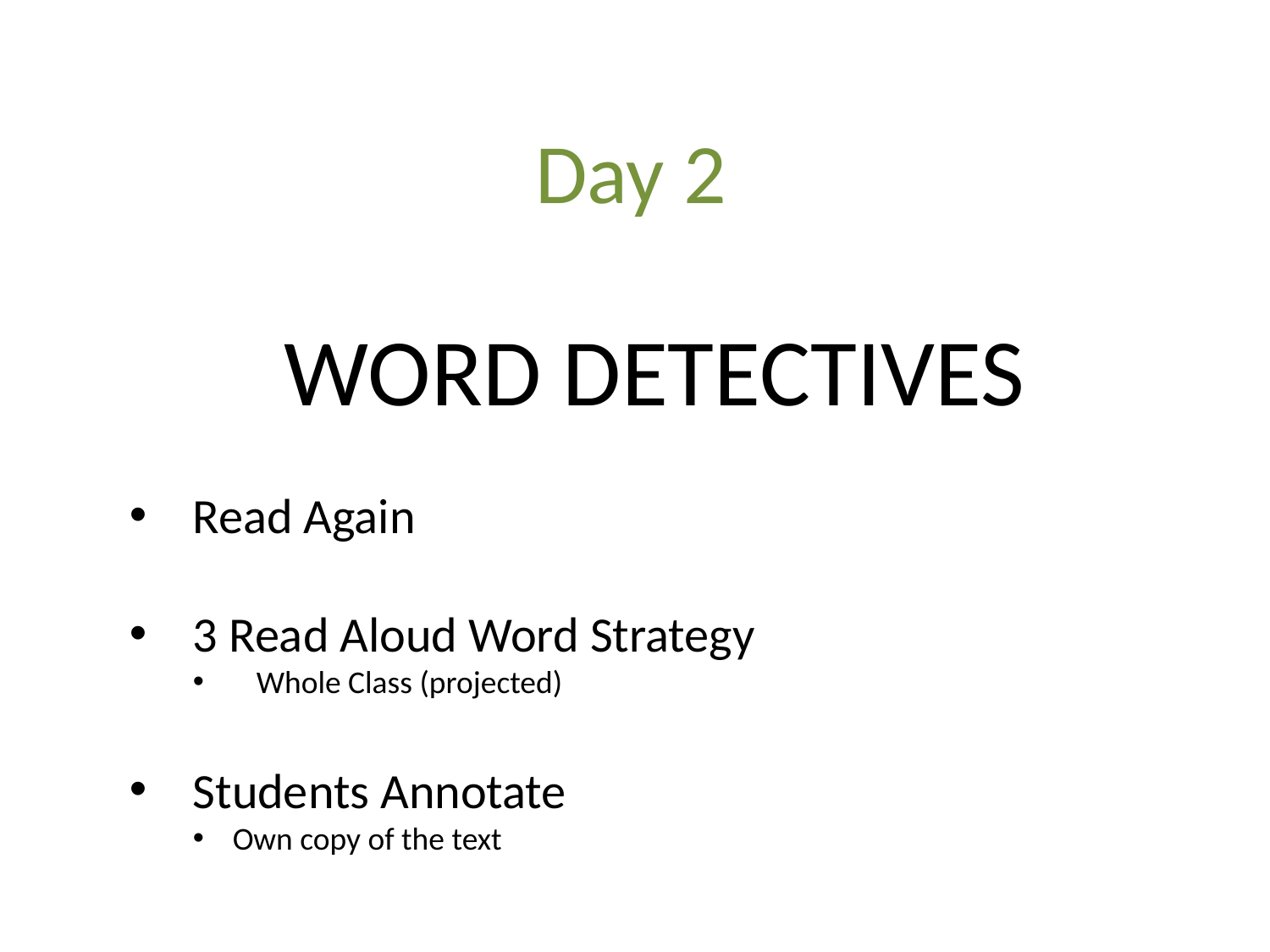

Day 2

WORD DETECTIVES

Read Again

3 Read Aloud Word Strategy
Whole Class (projected)

Students Annotate
Own copy of the text